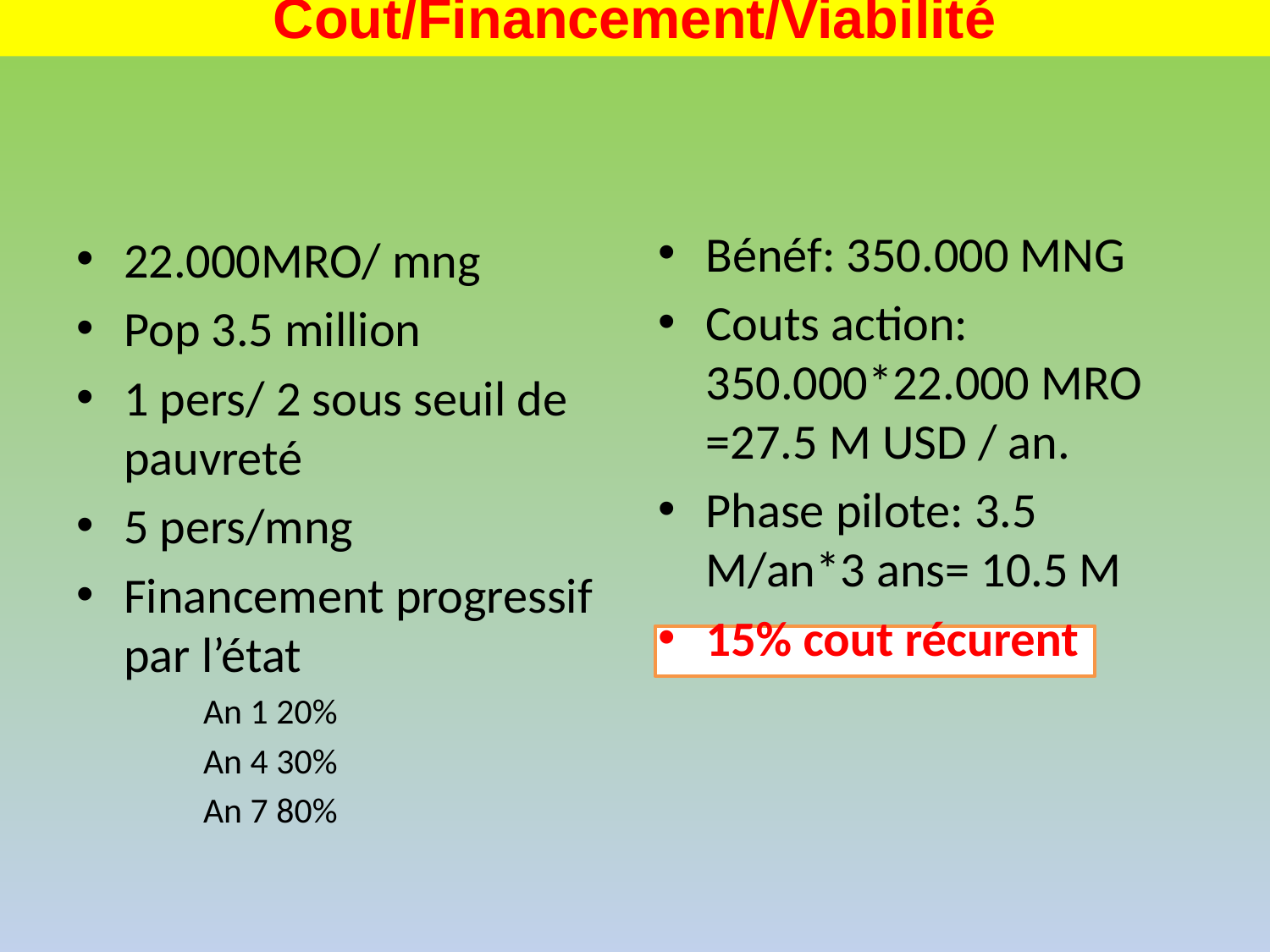

# Cout/Financement/Viabilité
Bénéf: 350.000 MNG
Couts action: 350.000*22.000 MRO =27.5 M USD / an.
Phase pilote: 3.5 M/an*3 ans= 10.5 M
15% cout récurent

22.000MRO/ mng
Pop 3.5 million
1 pers/ 2 sous seuil de pauvreté
5 pers/mng
Financement progressif par l’état
An 1 20%
An 4 30%
An 7 80%